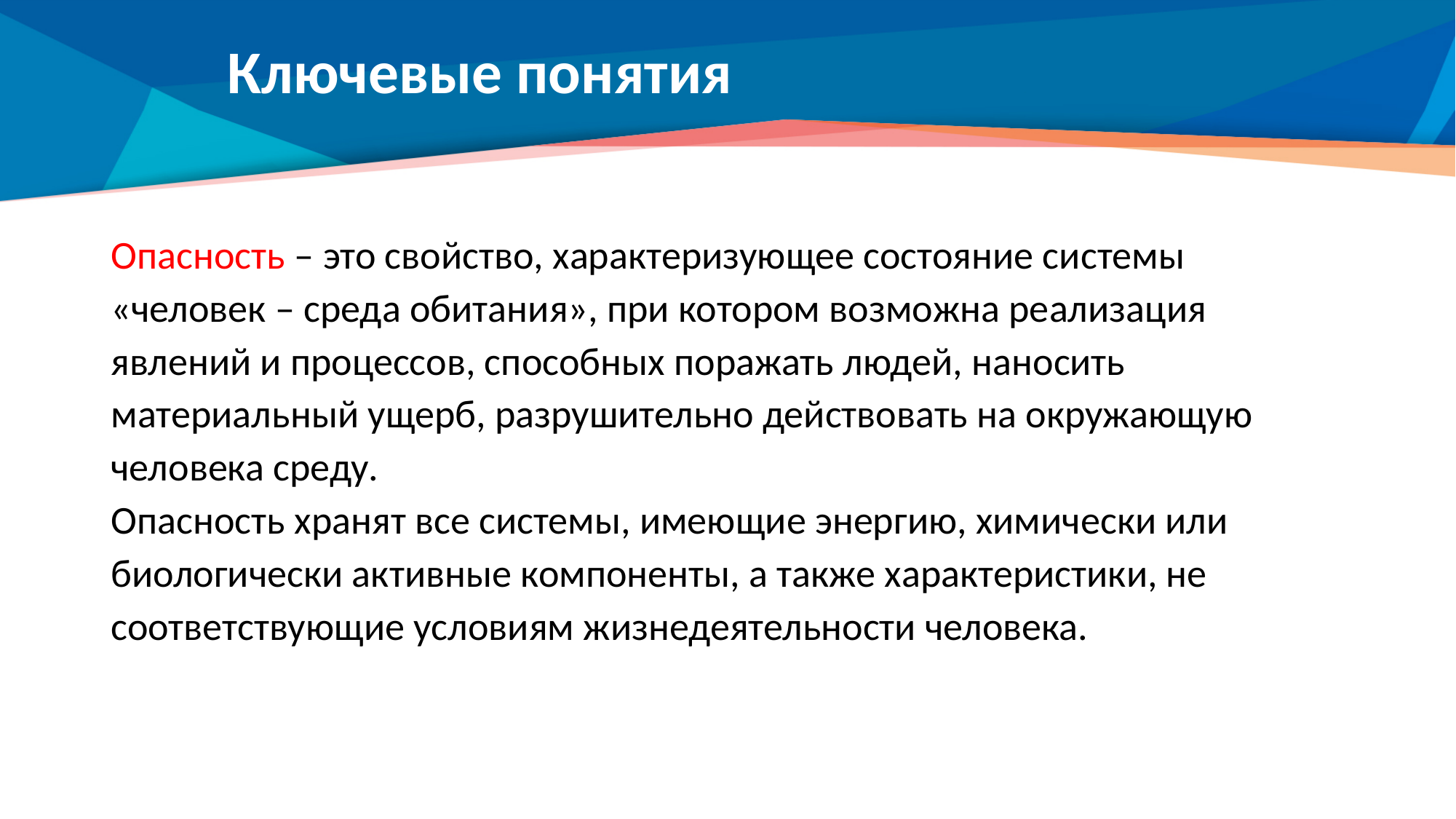

# Ключевые понятия
Опасность – это свойство, характеризующее состояние системы «человек – среда обитания», при котором возможна реализация явлений и процессов, способных поражать людей, наносить материальный ущерб, разрушительно действовать на окружающую человека среду.
Опасность хранят все системы, имеющие энергию, химически или биологически активные компоненты, а также характеристики, не соответствующие условиям жизнедеятельности человека.